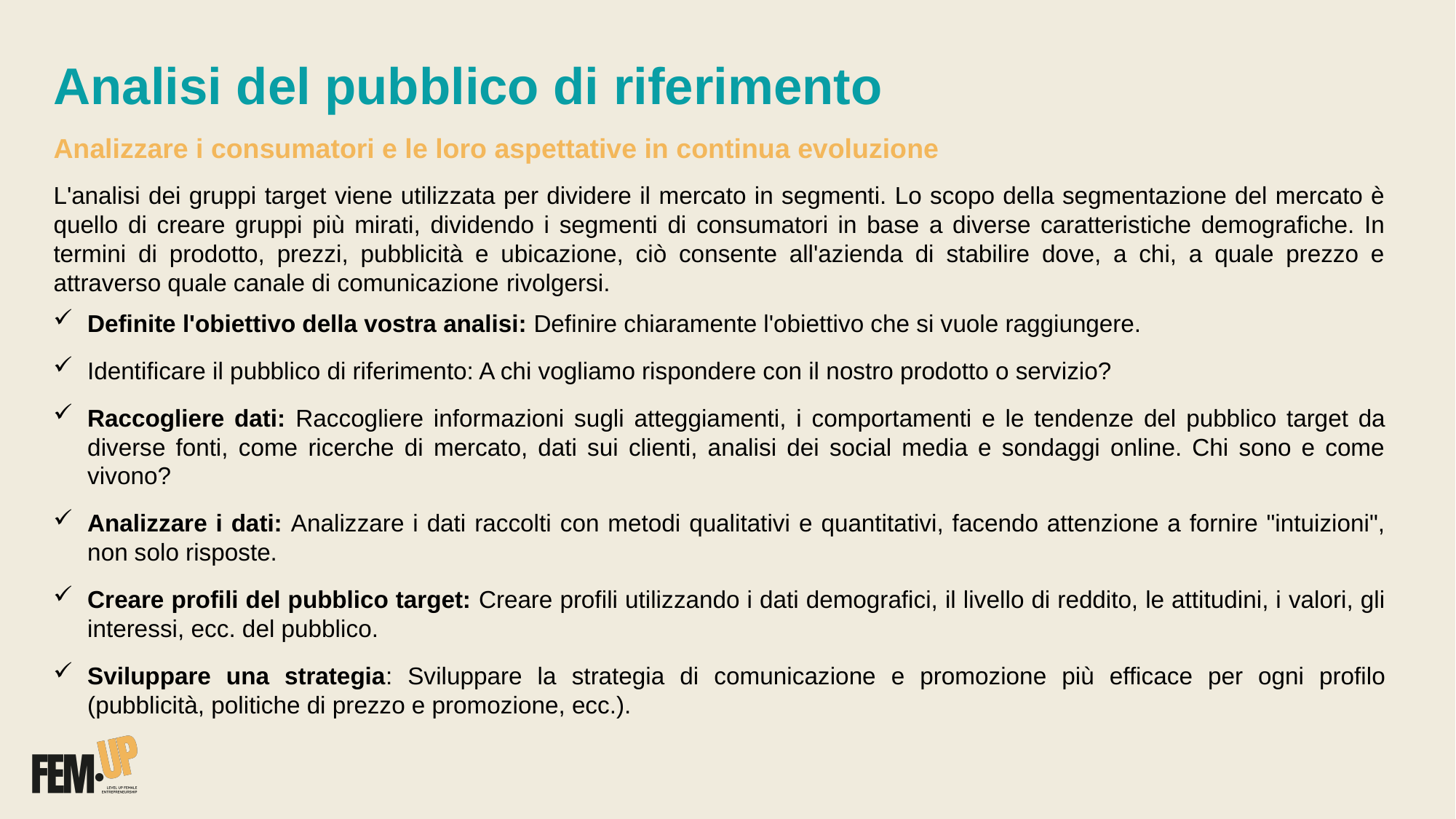

Analisi del pubblico di riferimento
Analizzare i consumatori e le loro aspettative in continua evoluzione
L'analisi dei gruppi target viene utilizzata per dividere il mercato in segmenti. Lo scopo della segmentazione del mercato è quello di creare gruppi più mirati, dividendo i segmenti di consumatori in base a diverse caratteristiche demografiche. In termini di prodotto, prezzi, pubblicità e ubicazione, ciò consente all'azienda di stabilire dove, a chi, a quale prezzo e attraverso quale canale di comunicazione rivolgersi.
Definite l'obiettivo della vostra analisi: Definire chiaramente l'obiettivo che si vuole raggiungere.
Identificare il pubblico di riferimento: A chi vogliamo rispondere con il nostro prodotto o servizio?
Raccogliere dati: Raccogliere informazioni sugli atteggiamenti, i comportamenti e le tendenze del pubblico target da diverse fonti, come ricerche di mercato, dati sui clienti, analisi dei social media e sondaggi online. Chi sono e come vivono?
Analizzare i dati: Analizzare i dati raccolti con metodi qualitativi e quantitativi, facendo attenzione a fornire "intuizioni", non solo risposte.
Creare profili del pubblico target: Creare profili utilizzando i dati demografici, il livello di reddito, le attitudini, i valori, gli interessi, ecc. del pubblico.
Sviluppare una strategia: Sviluppare la strategia di comunicazione e promozione più efficace per ogni profilo (pubblicità, politiche di prezzo e promozione, ecc.).